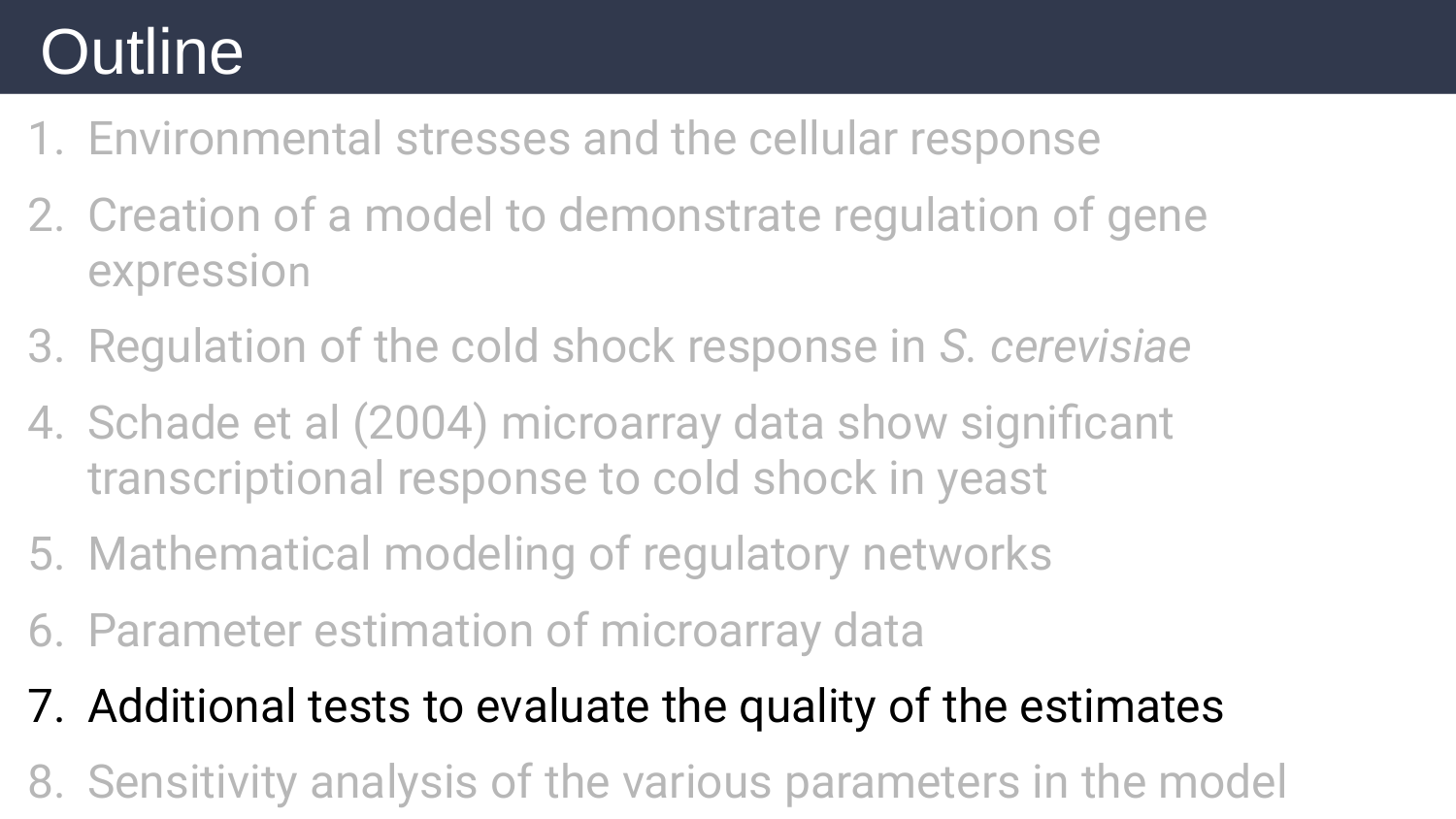

# Outline
Environmental changes initiate cell stress response
Creation of a model to demonstrate regulation of gene expression
Regulation of the cold shock response in S. cerevisiae
Schade et al (2004) microarray data show significant transcriptional response to cold shock in yeast
Mathematical modeling of regulatory networks

Environmental stresses and the cellular response
Creation of a model to demonstrate regulation of gene expression
Regulation of the cold shock response in S. cerevisiae
Schade et al (2004) microarray data show significant transcriptional response to cold shock in yeast
Mathematical modeling of regulatory networks
Parameter estimation of microarray data
Additional tests to evaluate the quality of the estimates
Sensitivity analysis of the various parameters in the model